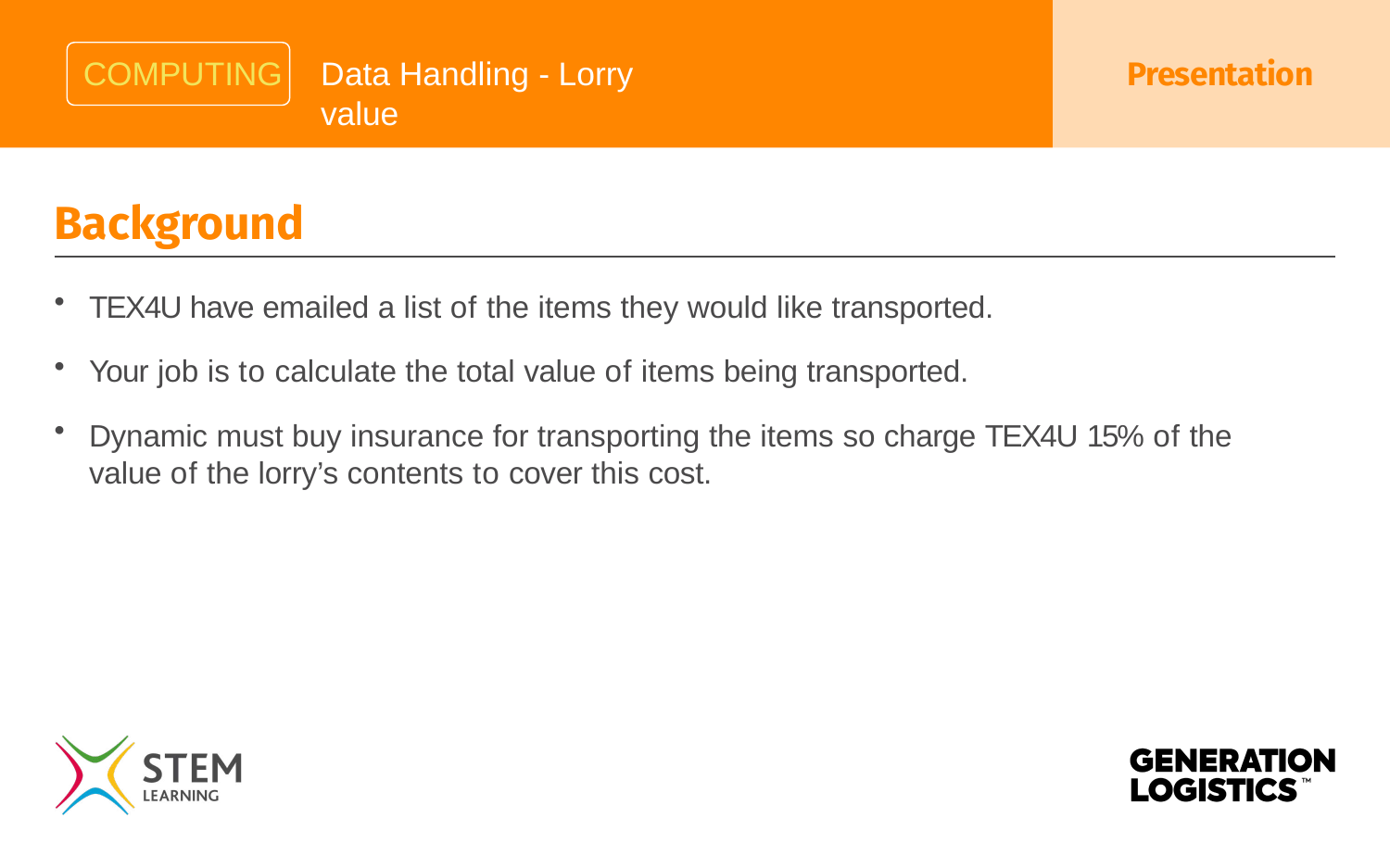

# COMPUTING
Data Handling - Lorry value
Presentation
Background

TEX4U have emailed a list of the items they would like transported.
Your job is to calculate the total value of items being transported.
Dynamic must buy insurance for transporting the items so charge TEX4U 15% of the value of the lorry’s contents to cover this cost.